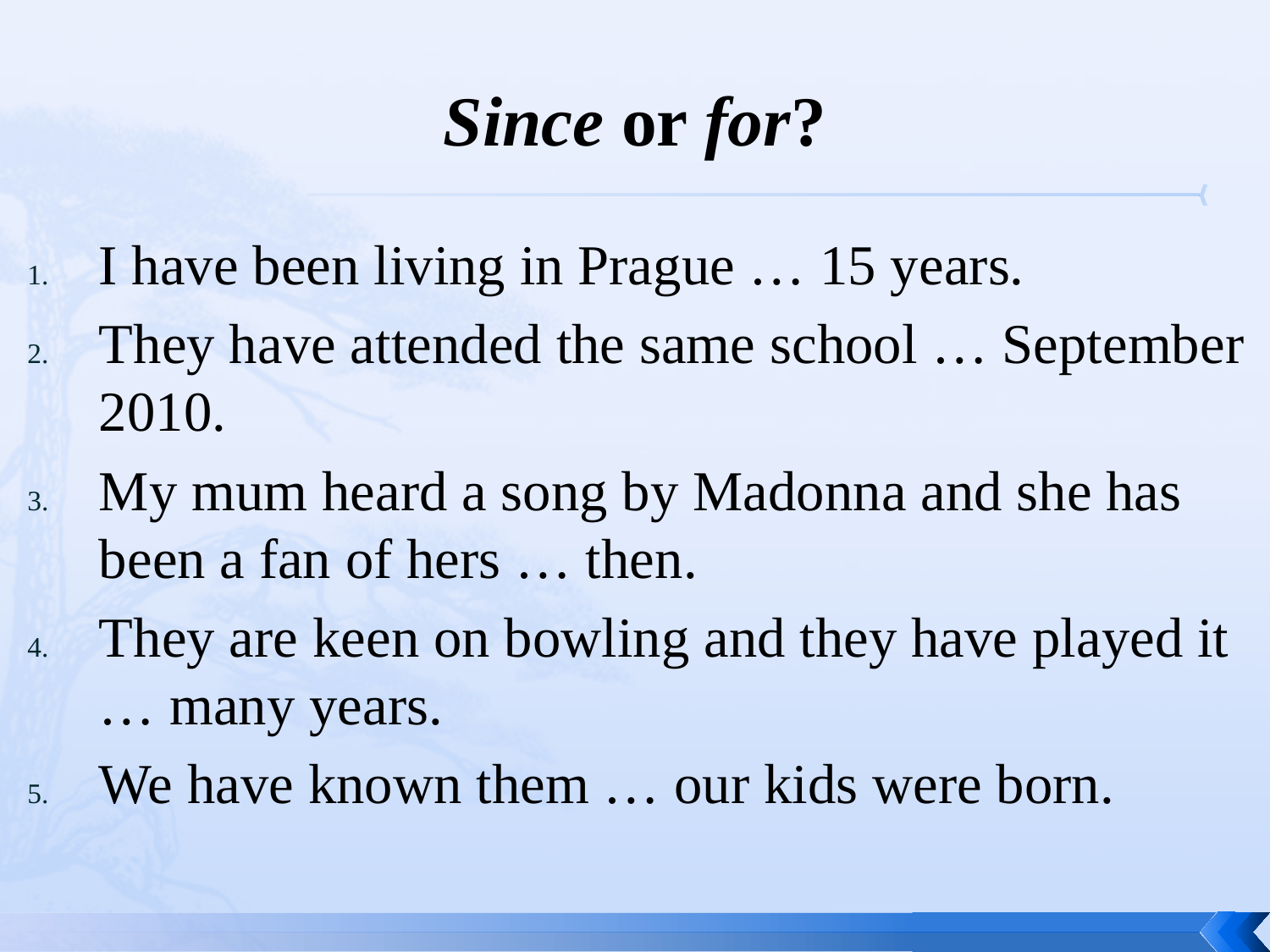

# Since or for?
I have been living in Prague … 15 years.
They have attended the same school … September 2010.
My mum heard a song by Madonna and she has been a fan of hers … then.
They are keen on bowling and they have played it … many years.
We have known them … our kids were born.